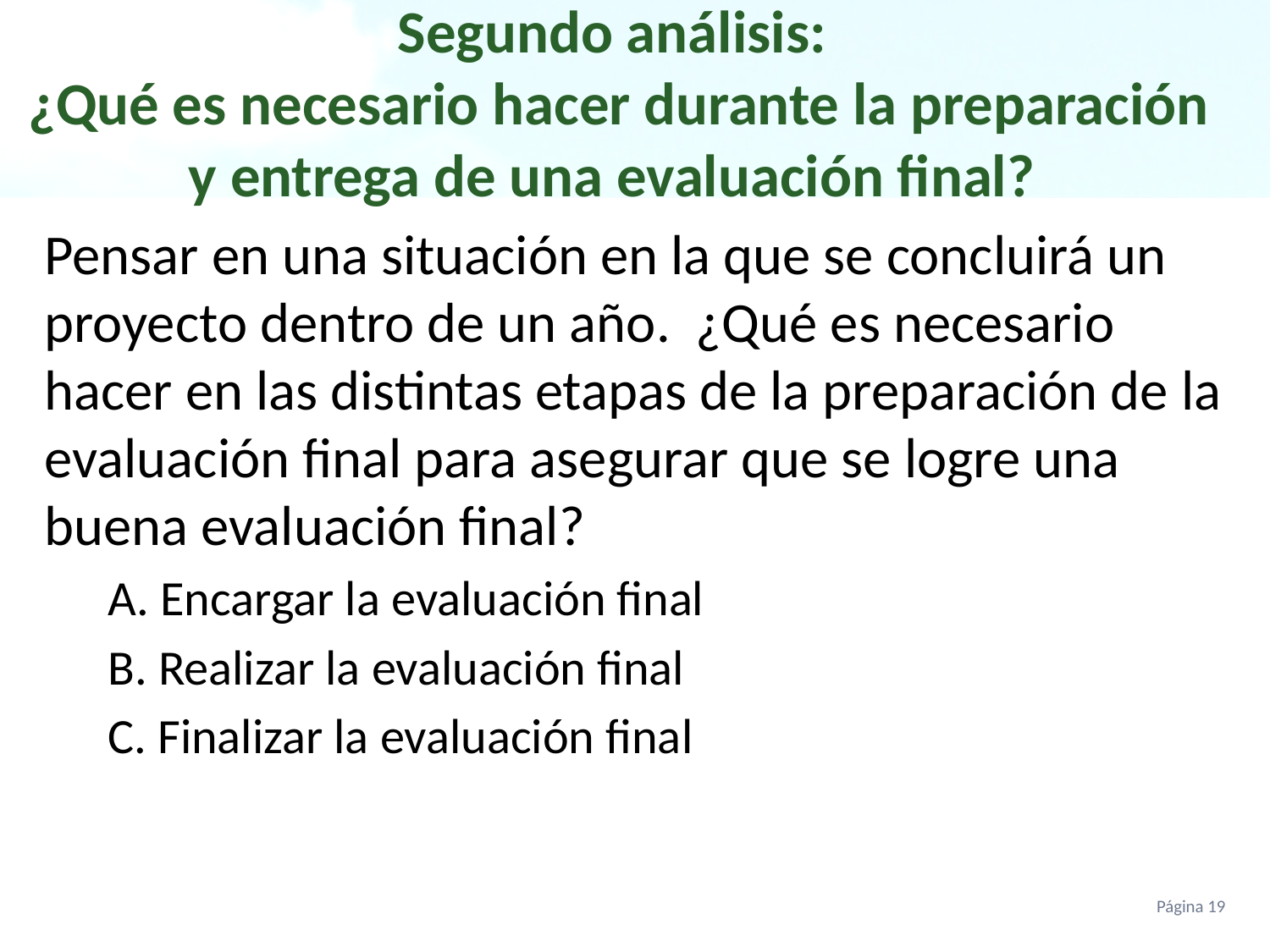

# Segundo análisis: ¿Qué es necesario hacer durante la preparación y entrega de una evaluación final?
Pensar en una situación en la que se concluirá un proyecto dentro de un año.  ¿Qué es necesario hacer en las distintas etapas de la preparación de la evaluación final para asegurar que se logre una buena evaluación final?
A. Encargar la evaluación final
B. Realizar la evaluación final
C. Finalizar la evaluación final